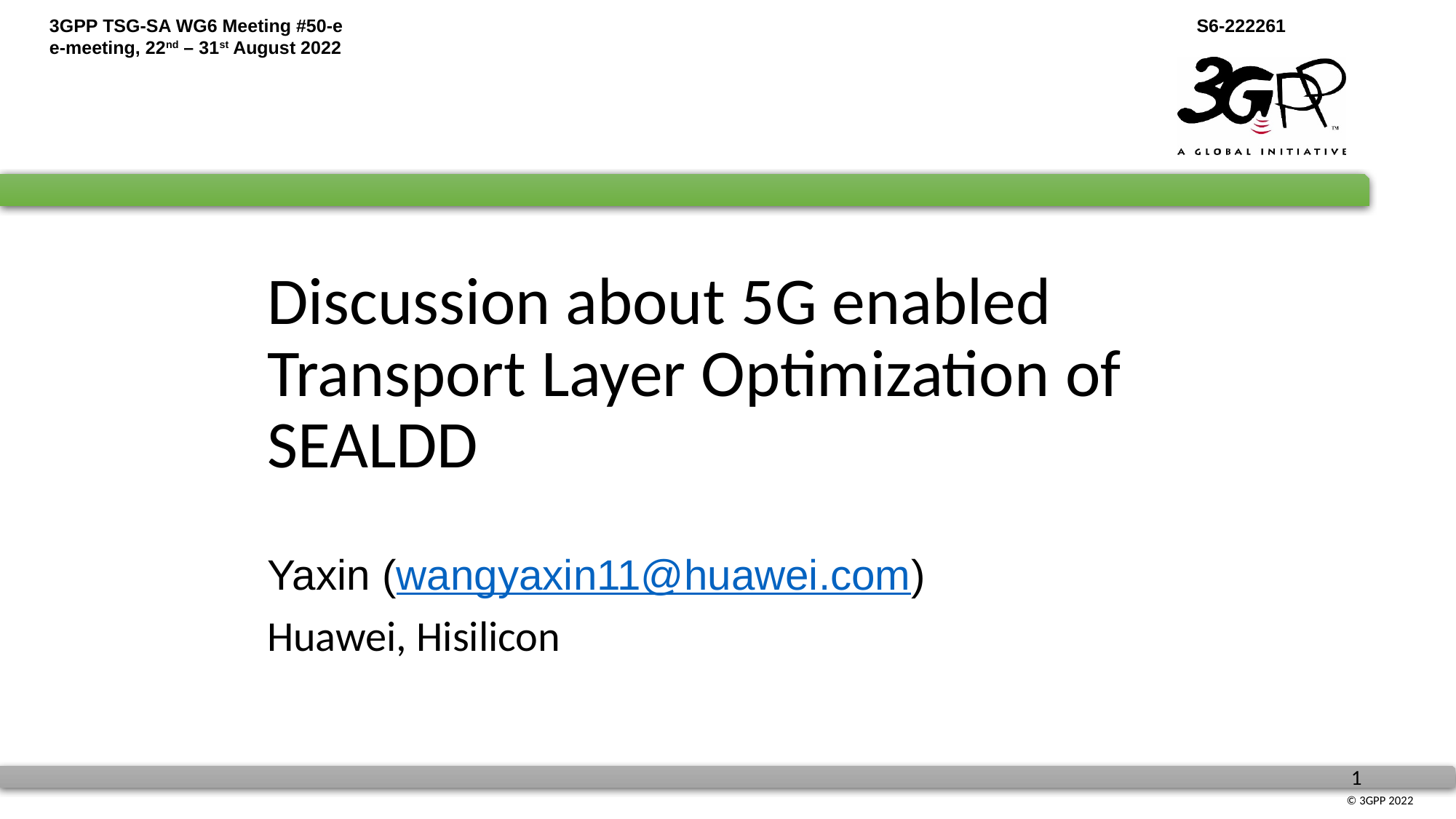

# Discussion about 5G enabled Transport Layer Optimization of SEALDD
Yaxin (wangyaxin11@huawei.com)
Huawei, Hisilicon